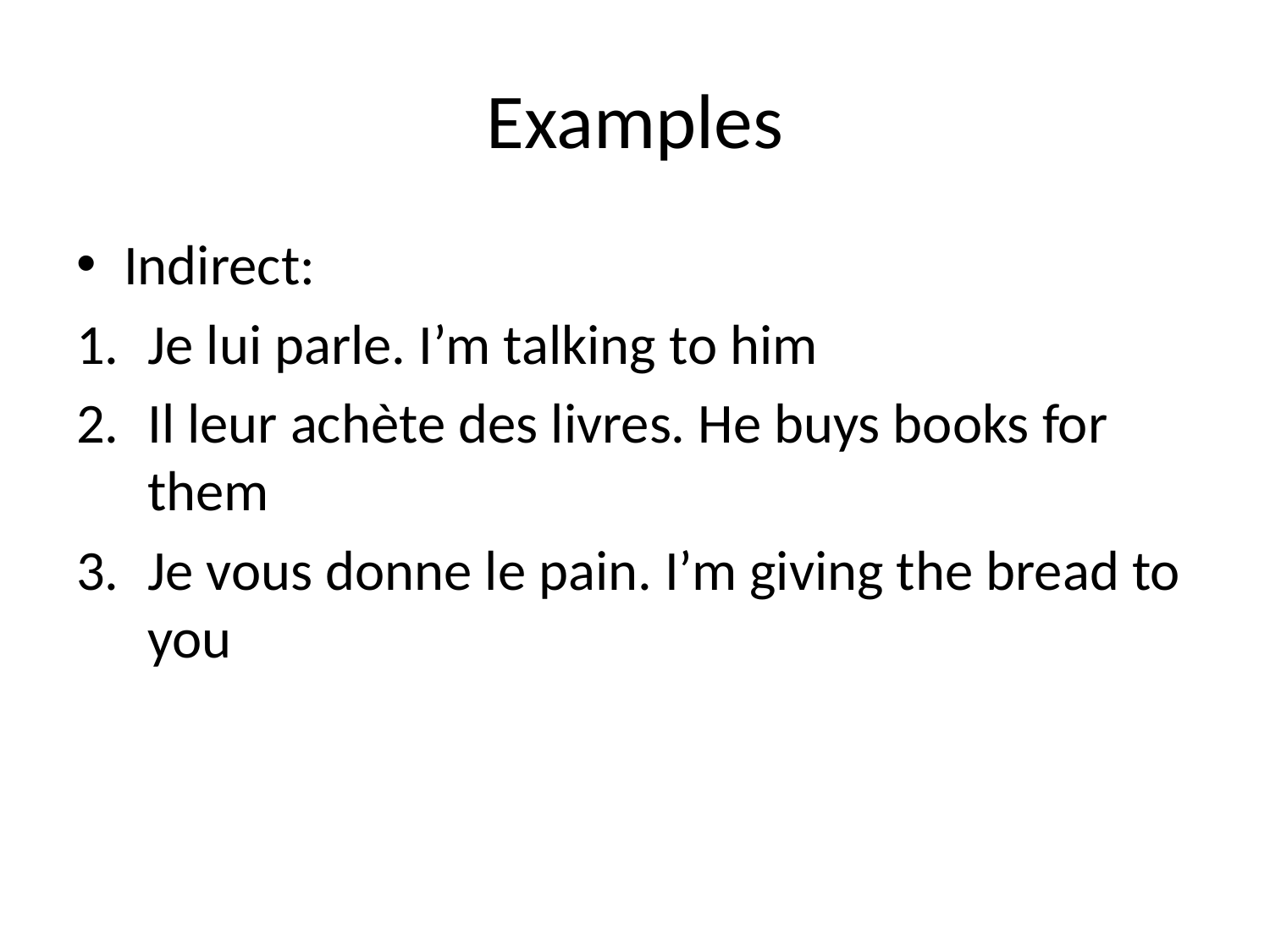

# Examples
Indirect:
Je lui parle. I’m talking to him
Il leur achète des livres. He buys books for them
Je vous donne le pain. I’m giving the bread to you